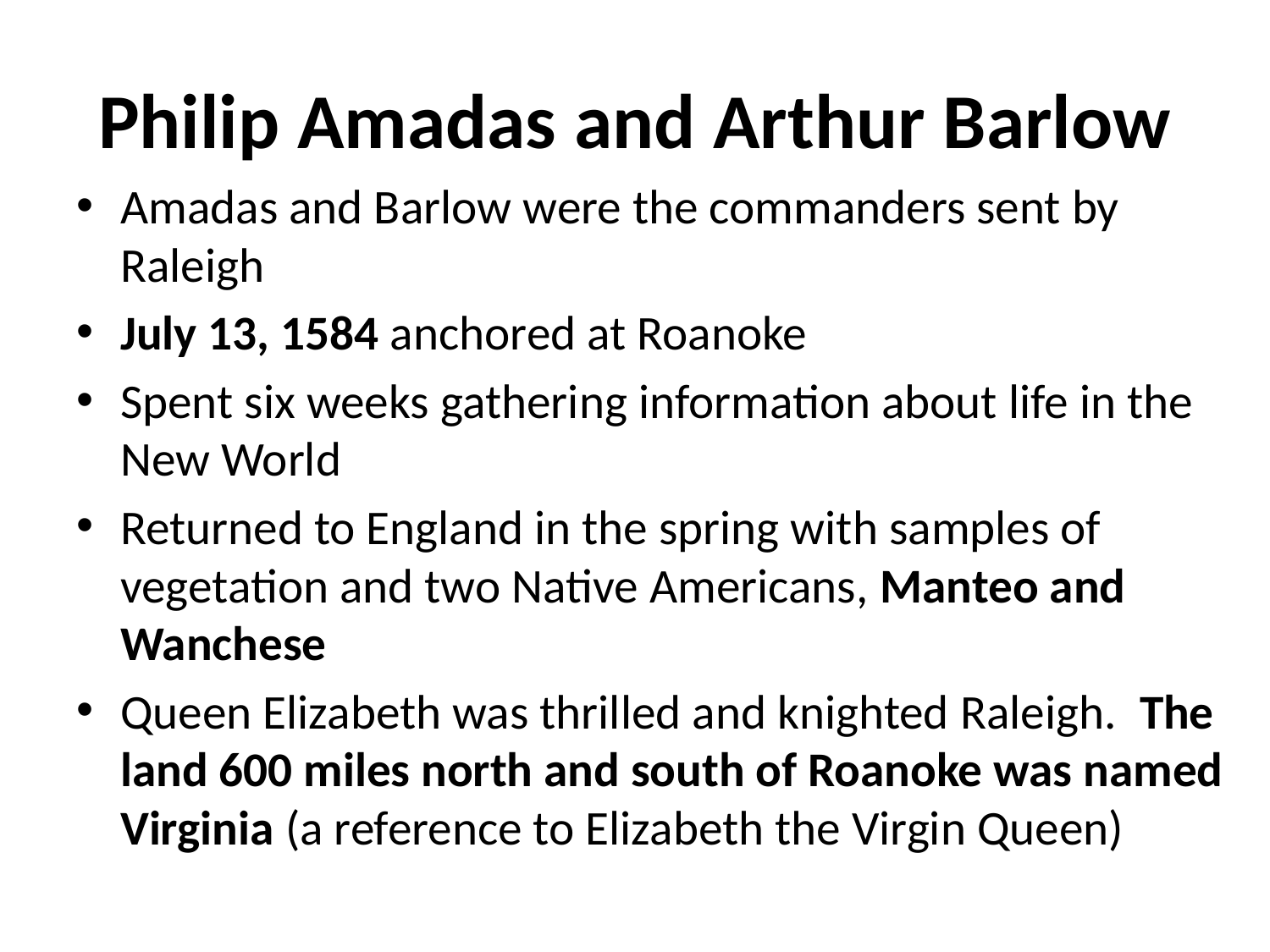

# Philip Amadas and Arthur Barlow
Amadas and Barlow were the commanders sent by Raleigh
July 13, 1584 anchored at Roanoke
Spent six weeks gathering information about life in the New World
Returned to England in the spring with samples of vegetation and two Native Americans, Manteo and Wanchese
Queen Elizabeth was thrilled and knighted Raleigh.  The land 600 miles north and south of Roanoke was named Virginia (a reference to Elizabeth the Virgin Queen)